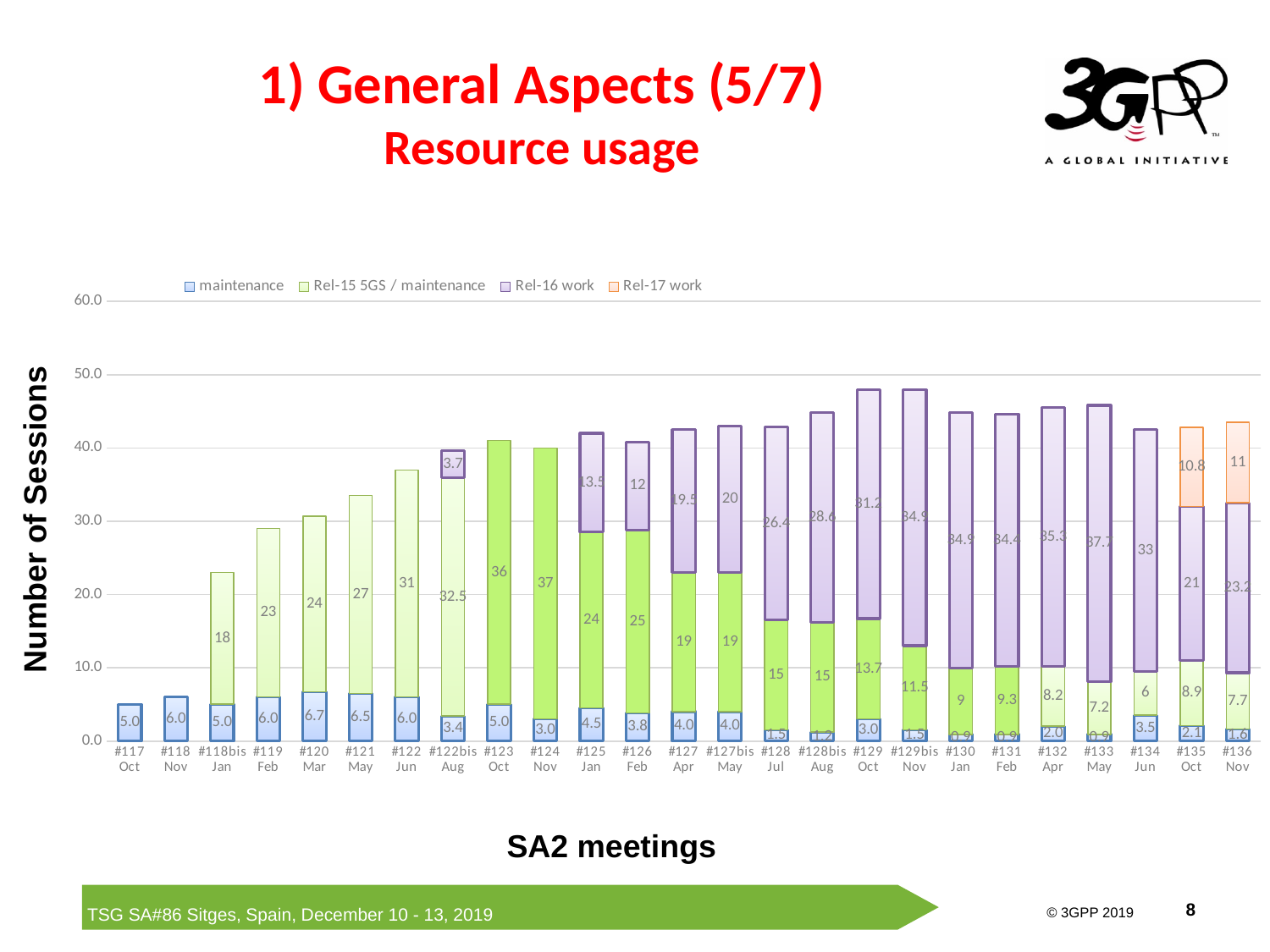

# 1) General Aspects (5/7) Resource usage

### Chart

| Category | maintenance | Rel-15 5GS / maintenance | Rel-16 work | Rel-17 work |
|---|---|---|---|---|
| #117
Oct | 5.0 | None | None | None |
| #118
Nov | 6.0 | None | None | None |
| #118bis
Jan | 5.0 | 18.0 | None | None |
| #119
Feb | 6.0 | 23.0 | None | None |
| #120
Mar | 6.7 | 24.0 | None | None |
| #121
May | 6.5 | 27.0 | None | None |
| #122
Jun | 6.0 | 31.0 | None | None |
| #122bis
Aug | 3.4 | 32.5 | 3.7 | None |
| #123
Oct | 5.0 | 36.0 | None | None |
| #124
Nov | 3.0 | 37.0 | None | None |
| #125
Jan | 4.5 | 24.0 | 13.5 | None |
| #126
Feb | 3.8 | 25.0 | 12.0 | None |
| #127
Apr | 4.0 | 19.0 | 19.5 | None |
| #127bis
May | 4.0 | 19.0 | 20.0 | None |
| #128
Jul | 1.5 | 15.0 | 26.4 | None |
| #128bis
Aug | 1.2 | 15.0 | 28.6 | None |
| #129
Oct | 3.0 | 13.7 | 31.2 | None |
| #129bis
Nov | 1.5 | 11.5 | 34.9 | None |
| #130
Jan | 0.9 | 9.0 | 34.9 | None |
| #131
Feb | 0.9 | 9.3 | 34.4 | None |
| #132
Apr | 2.0 | 8.2 | 35.3 | None |
| #133
May | 0.9 | 7.2 | 37.7 | None |
| #134
Jun | 3.5 | 6.0 | 33.0 | None |
| #135
Oct | 2.1 | 8.9 | 21.0 | 10.8 |
| #136
Nov | 1.6 | 7.7 | 23.2 | 11.0 |
Number of Sessions
SA2 meetings